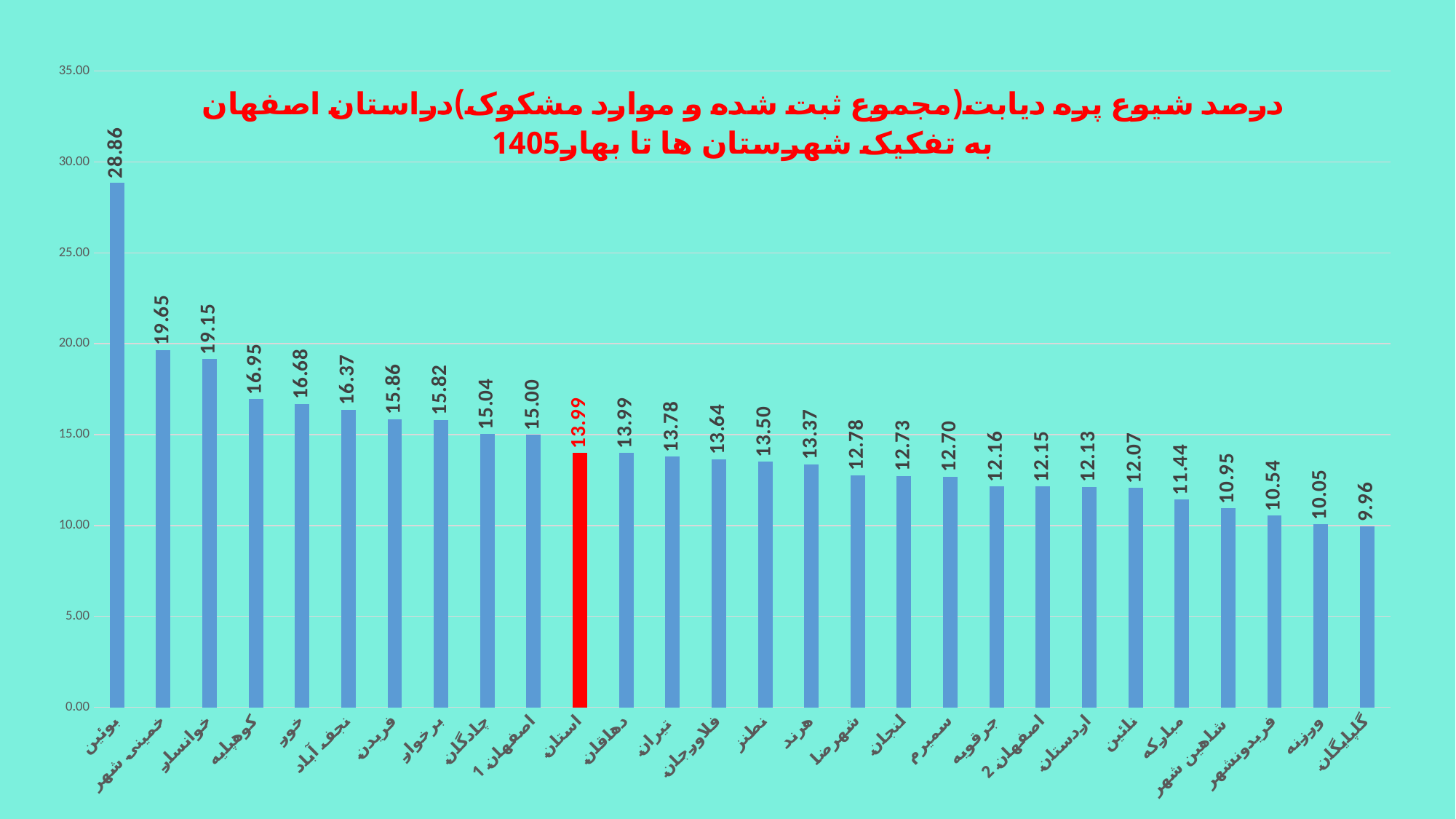

### Chart: درصد شیوع پره دیابت(مجموع ثبت شده و موارد مشکوک)دراستان اصفهان به تفکیک شهرستان ها تا بهار1405

| Category | درصد شیوع پره دیابت(مجموع ثبت شده و موارد مشکوک) |
|---|---|
| بوئین | 28.860906064553483 |
| خمینی شهر | 19.647668009589957 |
| خوانسار | 19.15359973023099 |
| کوهپایه | 16.952179913940082 |
| خور | 16.68462819633585 |
| نجف آباد | 16.366158936078122 |
| فریدن | 15.860090987011274 |
| برخوار | 15.819409882687522 |
| چادگان | 15.039357764687484 |
| اصفهان 1 | 15.002307418203484 |
| استان | 13.990386167006788 |
| دهاقان | 13.985510969531934 |
| تیران  | 13.781703600392584 |
| فلاورجان | 13.635784376194723 |
| نطنز | 13.50069630019948 |
| هرند | 13.372537039865588 |
| شهرضا | 12.776242253040948 |
| لنجان | 12.732709559178163 |
| سمیرم | 12.696174921530032 |
| جرقویه | 12.155576382380506 |
| اصفهان 2 | 12.14696240377258 |
| اردستان | 12.133301096067054 |
| نائین | 12.069714671945157 |
| مبارکه | 11.436060662797228 |
| شاهین شهر  | 10.950514657546785 |
| فریدونشهر | 10.536283891547049 |
| ورزنه | 10.053859964093357 |
| گلپایگان | 9.956267488815536 |